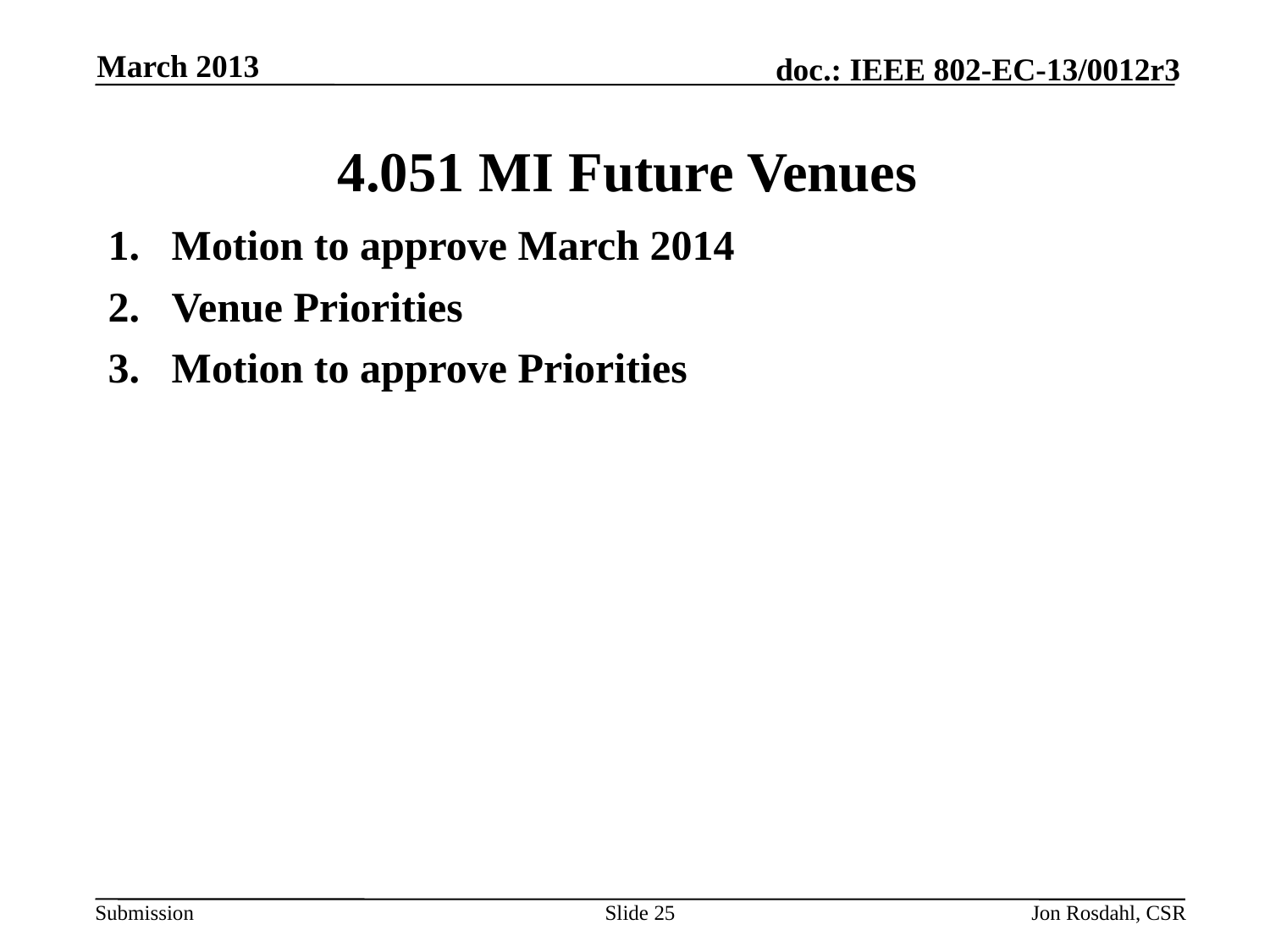

March 2013
# 4.051 MI Future Venues
Motion to approve March 2014
Venue Priorities
Motion to approve Priorities
Slide 25
Jon Rosdahl, CSR